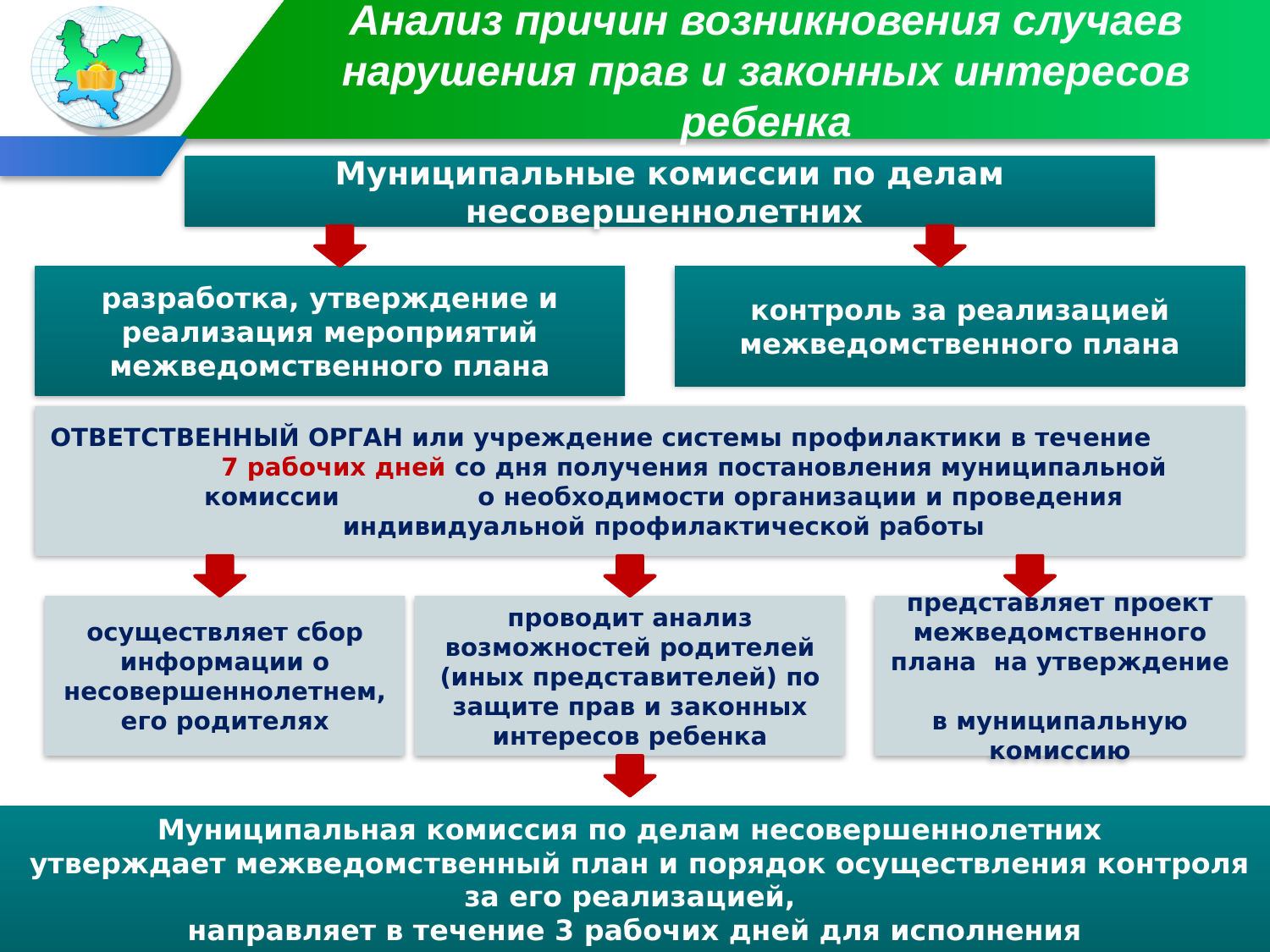

# Анализ причин возникновения случаев нарушения прав и законных интересов ребенка
Муниципальные комиссии по делам несовершеннолетних

разработка, утверждение и реализация мероприятий межведомственного плана
контроль за реализацией межведомственного плана
ОТВЕТСТВЕННЫЙ ОРГАН или учреждение системы профилактики в течение                 7 рабочих дней со дня получения постановления муниципальной комиссии                о необходимости организации и проведения индивидуальной профилактической работы

осуществляет сбор информации о несовершеннолетнем, его родителях
проводит анализ возможностей родителей (иных представителей) по защите прав и законных интересов ребенка
представляет проект межведомственного плана  на утверждение
в муниципальную комиссию

Муниципальная комиссия по делам несовершеннолетних
 утверждает межведомственный план и порядок осуществления контроля за его реализацией,
направляет в течение 3 рабочих дней для исполнения